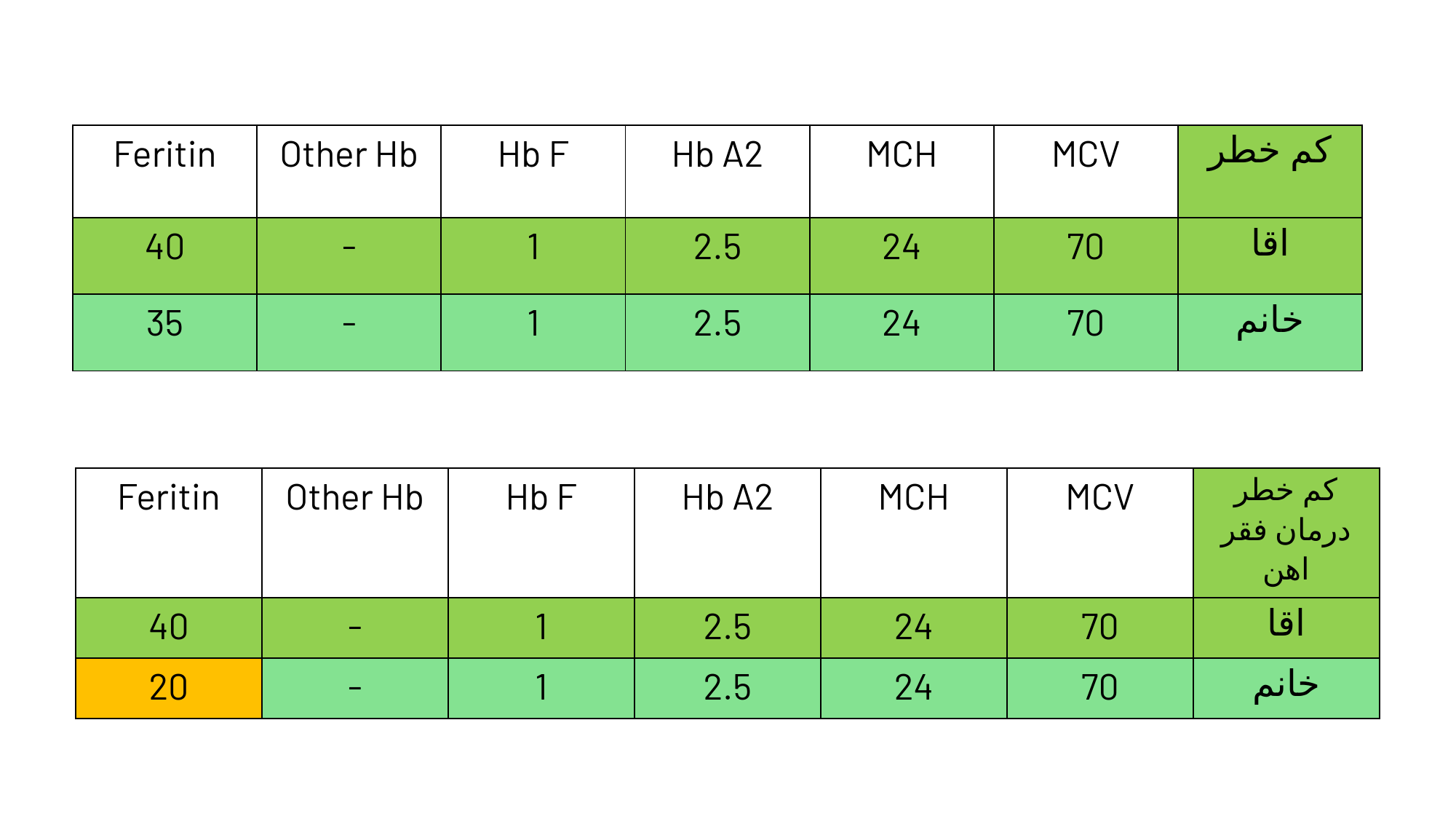

| Feritin | Other Hb | Hb F | Hb A2 | MCH | MCV | کم خطر |
| --- | --- | --- | --- | --- | --- | --- |
| 40 | - | 1 | 2.5 | 24 | 70 | اقا |
| 35 | - | 1 | 2.5 | 24 | 70 | خانم |
| Feritin | Other Hb | Hb F | Hb A2 | MCH | MCV | کم خطر درمان فقر اهن |
| --- | --- | --- | --- | --- | --- | --- |
| 40 | - | 1 | 2.5 | 24 | 70 | اقا |
| 20 | - | 1 | 2.5 | 24 | 70 | خانم |